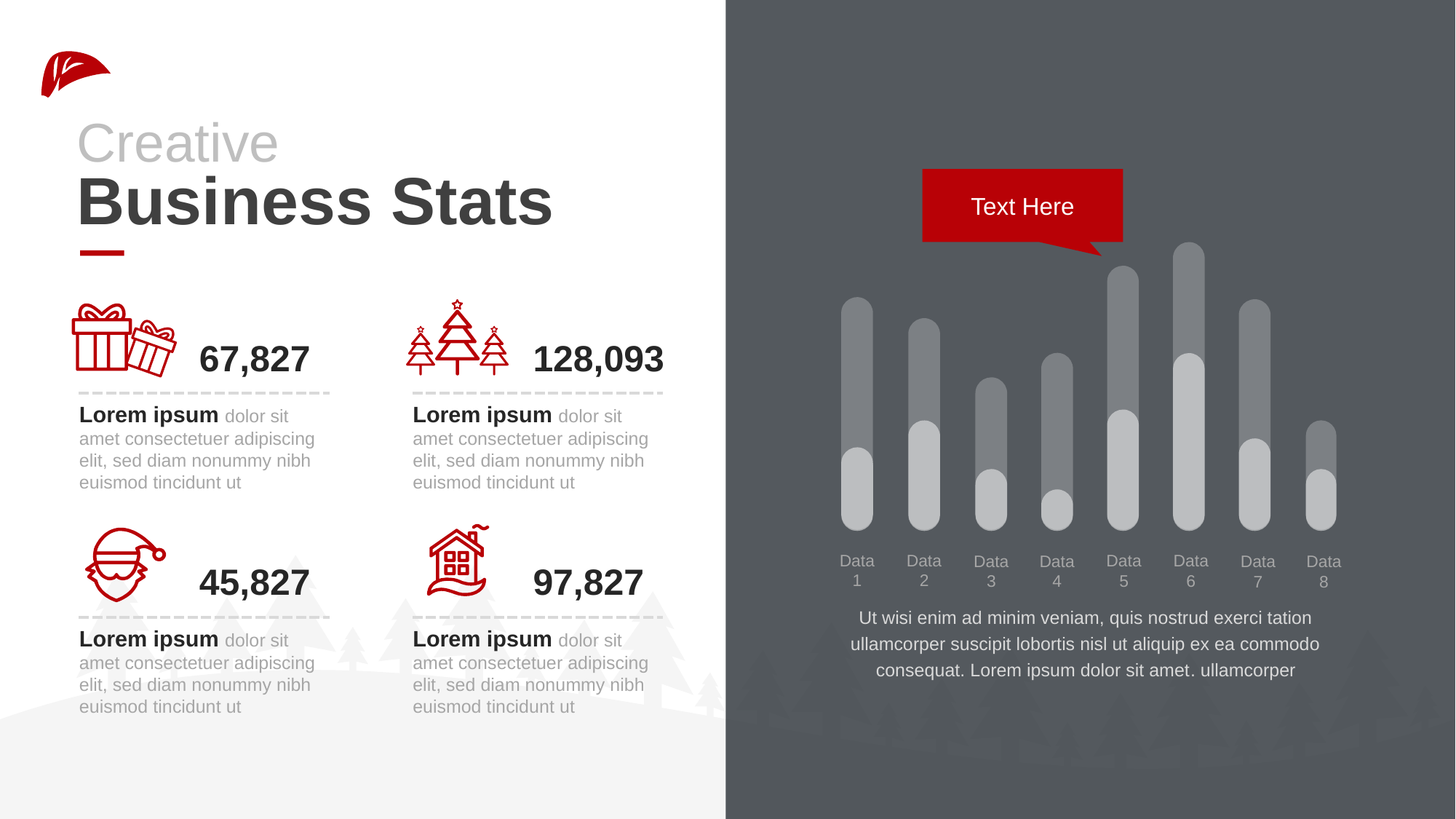

Creative
Business Stats
Text Here

Data 1
Data 2
Data 5
Data 6
Data 3
Data 4
Data 7
Data 8

67,827
128,093
Lorem ipsum dolor sit amet consectetuer adipiscing elit, sed diam nonummy nibh euismod tincidunt ut
Lorem ipsum dolor sit amet consectetuer adipiscing elit, sed diam nonummy nibh euismod tincidunt ut

45,827
97,827
Ut wisi enim ad minim veniam, quis nostrud exerci tation ullamcorper suscipit lobortis nisl ut aliquip ex ea commodo consequat. Lorem ipsum dolor sit amet. ullamcorper
Lorem ipsum dolor sit amet consectetuer adipiscing elit, sed diam nonummy nibh euismod tincidunt ut
Lorem ipsum dolor sit amet consectetuer adipiscing elit, sed diam nonummy nibh euismod tincidunt ut